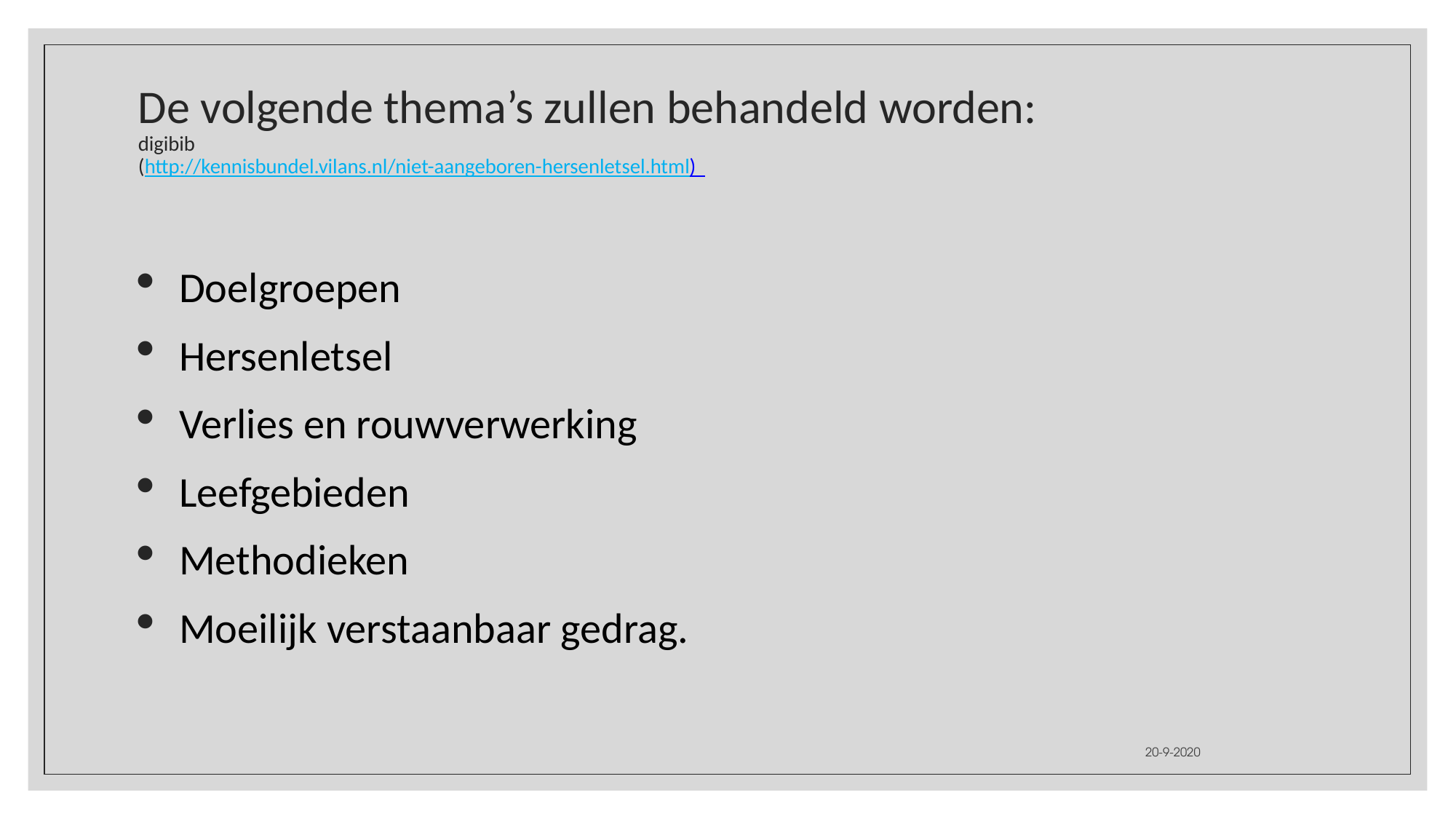

# De volgende thema’s zullen behandeld worden: digibib (http://kennisbundel.vilans.nl/niet-aangeboren-hersenletsel.html)
Doelgroepen
Hersenletsel
Verlies en rouwverwerking
Leefgebieden
Methodieken
Moeilijk verstaanbaar gedrag.

20-9-2020